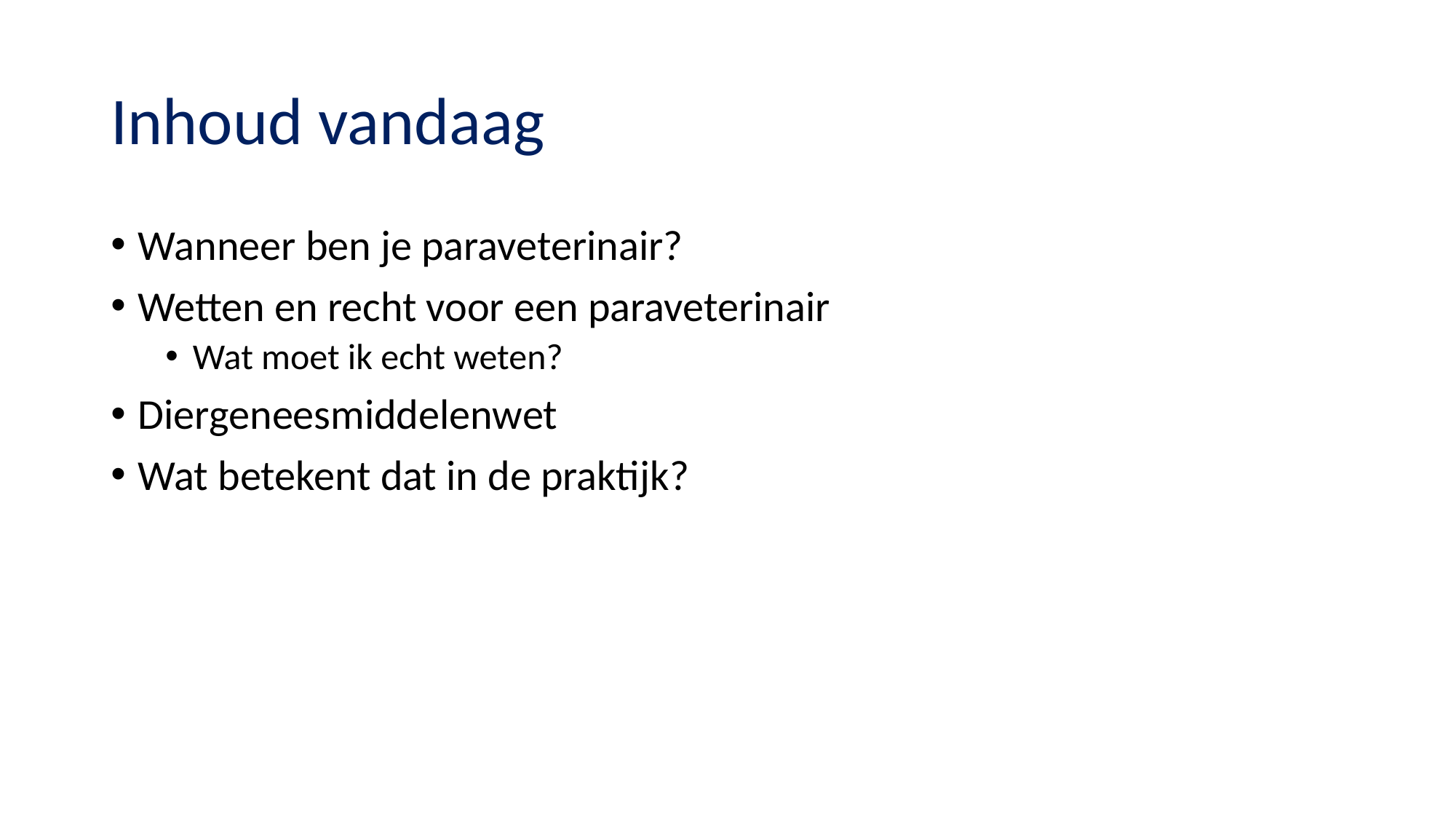

# Inhoud vandaag
Wanneer ben je paraveterinair?
Wetten en recht voor een paraveterinair
Wat moet ik echt weten?
Diergeneesmiddelenwet
Wat betekent dat in de praktijk?